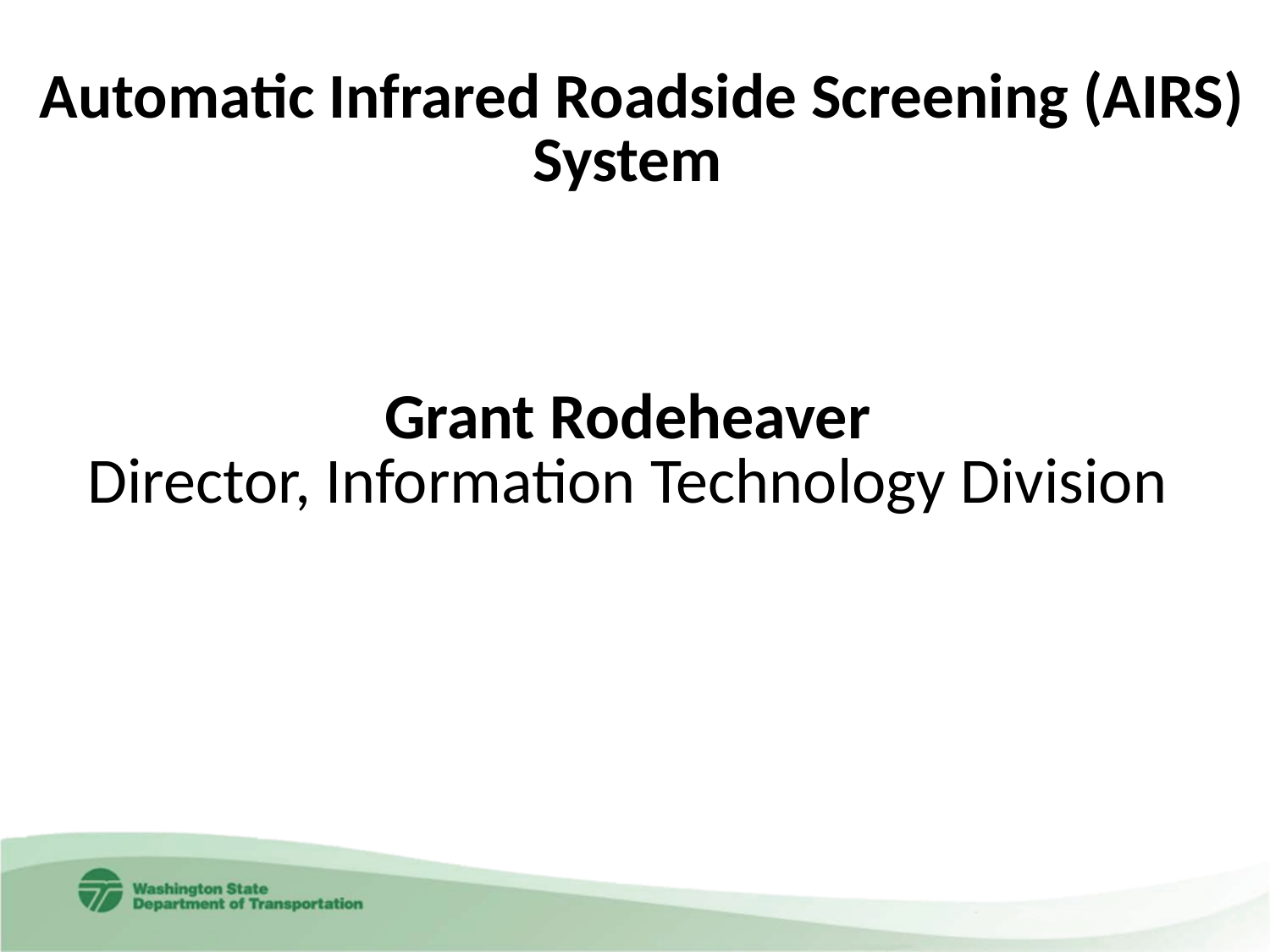

# Automatic Infrared Roadside Screening (AIRS) System

Grant Rodeheaver
Director, Information Technology Division